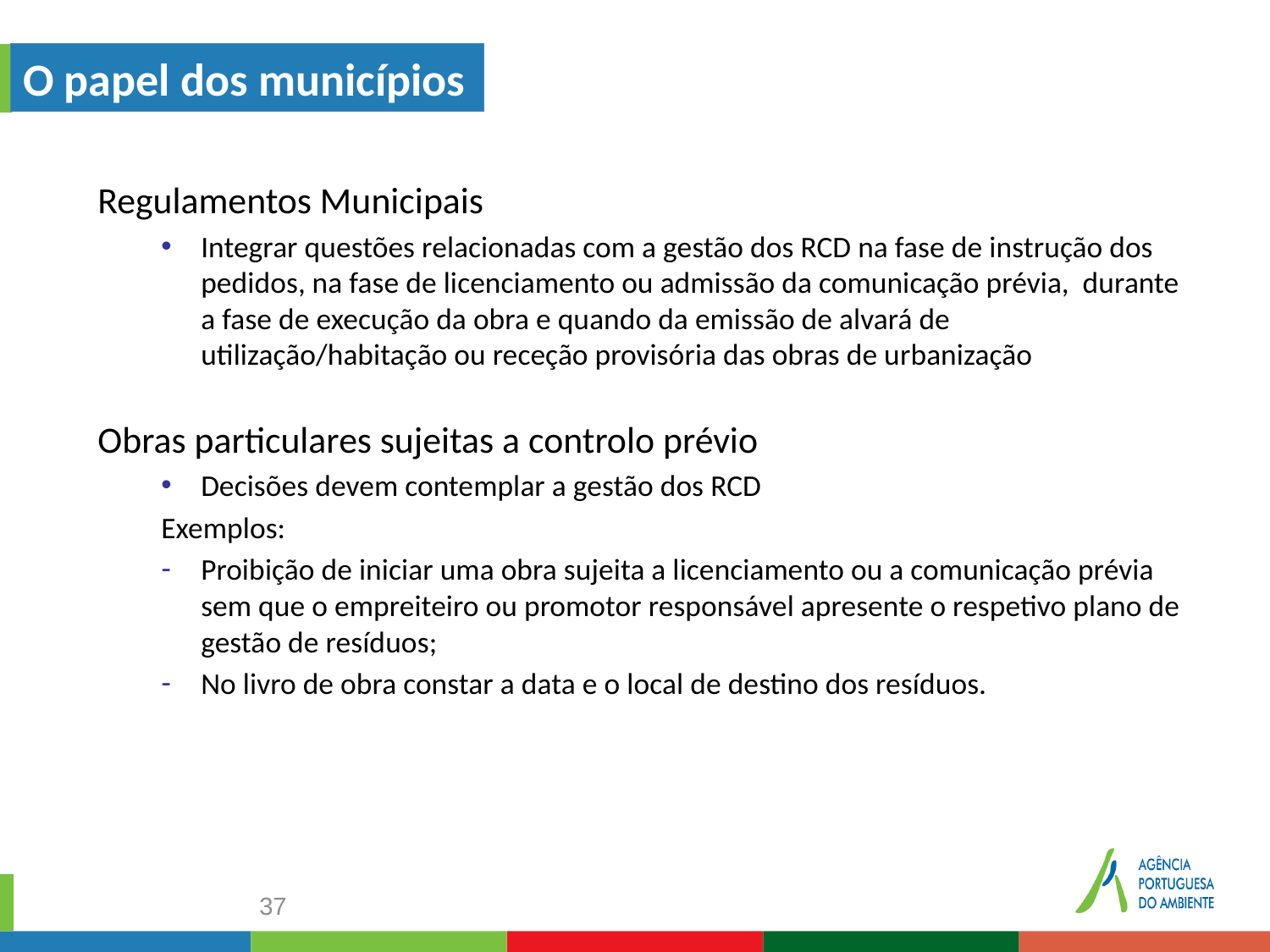

O papel dos municípios
Regulamentos Municipais
Integrar questões relacionadas com a gestão dos RCD na fase de instrução dos pedidos, na fase de licenciamento ou admissão da comunicação prévia,  durante a fase de execução da obra e quando da emissão de alvará de utilização/habitação ou receção provisória das obras de urbanização
Obras particulares sujeitas a controlo prévio
Decisões devem contemplar a gestão dos RCD
Exemplos:
Proibição de iniciar uma obra sujeita a licenciamento ou a comunicação prévia sem que o empreiteiro ou promotor responsável apresente o respetivo plano de gestão de resíduos;
No livro de obra constar a data e o local de destino dos resíduos.

37